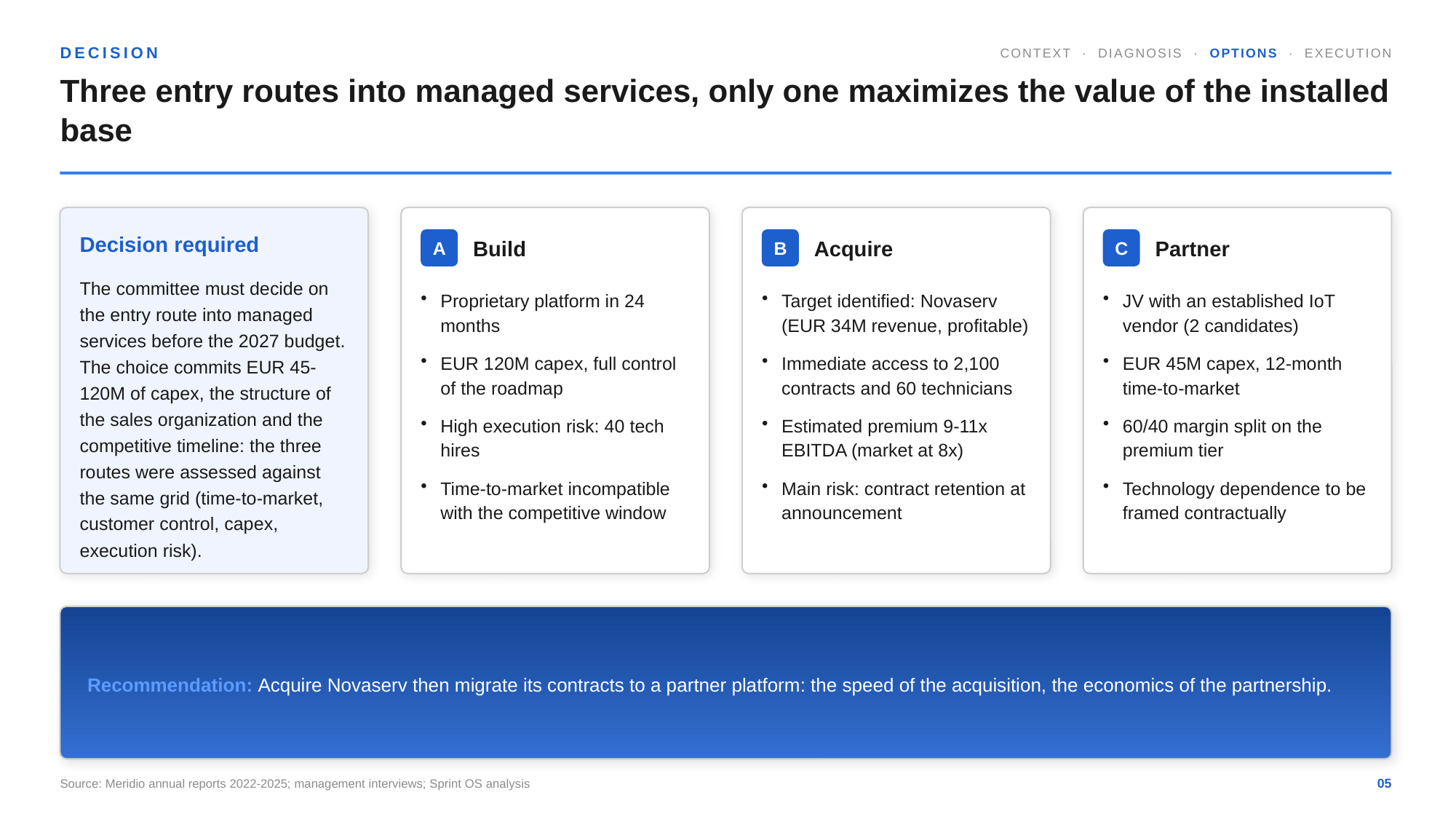

DECISION
CONTEXT  ·  DIAGNOSIS  ·  OPTIONS  ·  EXECUTION
Three entry routes into managed services, only one maximizes the value of the installed base

Decision required

A

B

C
Build
Acquire
Partner
The committee must decide on the entry route into managed services before the 2027 budget. The choice commits EUR 45-120M of capex, the structure of the sales organization and the competitive timeline: the three routes were assessed against the same grid (time-to-market, customer control, capex, execution risk).
Proprietary platform in 24 months
EUR 120M capex, full control of the roadmap
High execution risk: 40 tech hires
Time-to-market incompatible with the competitive window
Target identified: Novaserv (EUR 34M revenue, profitable)
Immediate access to 2,100 contracts and 60 technicians
Estimated premium 9-11x EBITDA (market at 8x)
Main risk: contract retention at announcement
JV with an established IoT vendor (2 candidates)
EUR 45M capex, 12-month time-to-market
60/40 margin split on the premium tier
Technology dependence to be framed contractually

Recommendation: Acquire Novaserv then migrate its contracts to a partner platform: the speed of the acquisition, the economics of the partnership.
Source: Meridio annual reports 2022-2025; management interviews; Sprint OS analysis
05